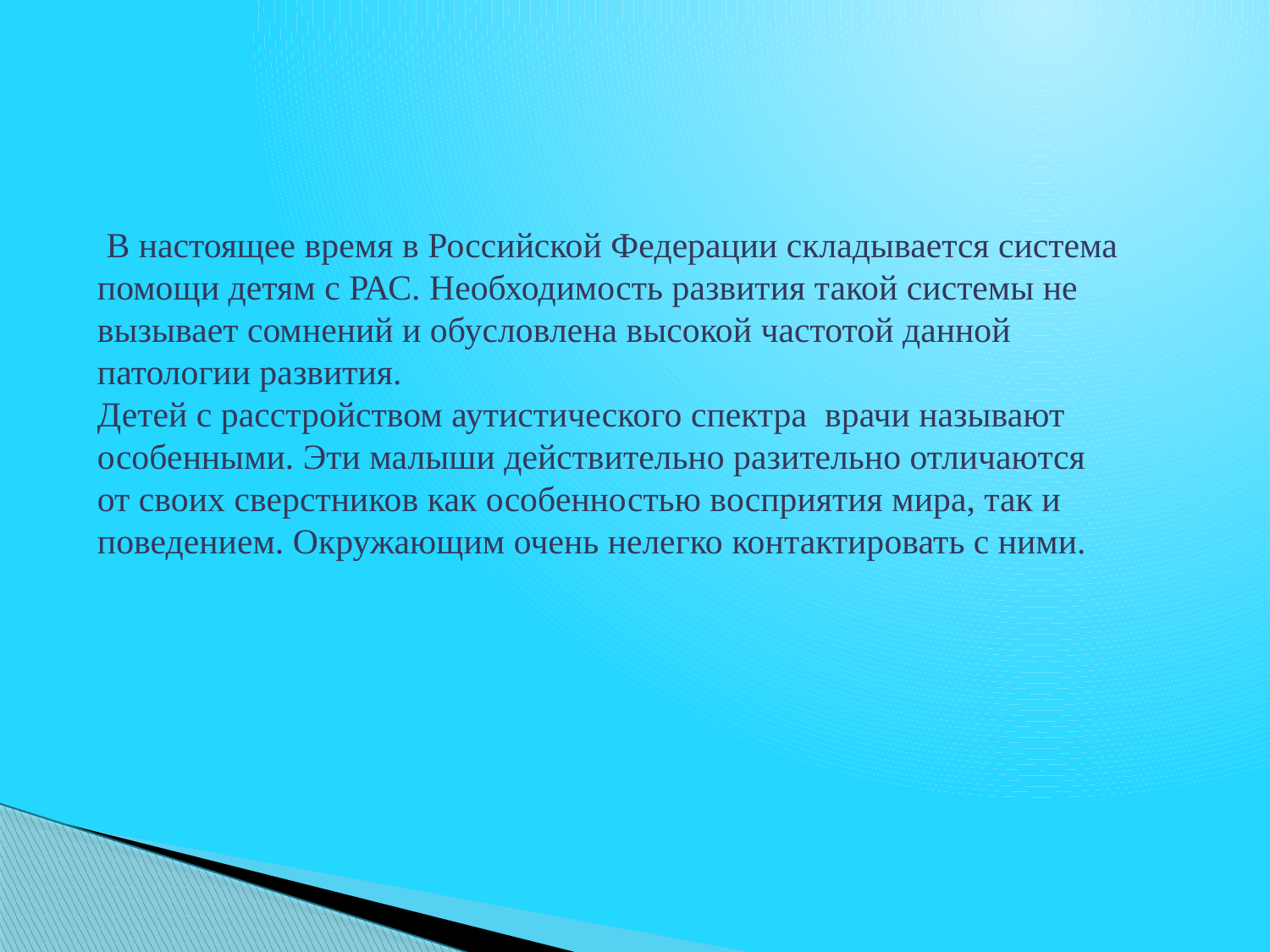

В настоящее время в Российской Федерации складывается система помощи детям с РАС. Необходимость развития такой системы не вызывает сомнений и обусловлена высокой частотой данной патологии развития.
Детей с расстройством аутистического спектра  врачи называют особенными. Эти малыши действительно разительно отличаются от своих сверстников как особенностью восприятия мира, так и поведением. Окружающим очень нелегко контактировать с ними.